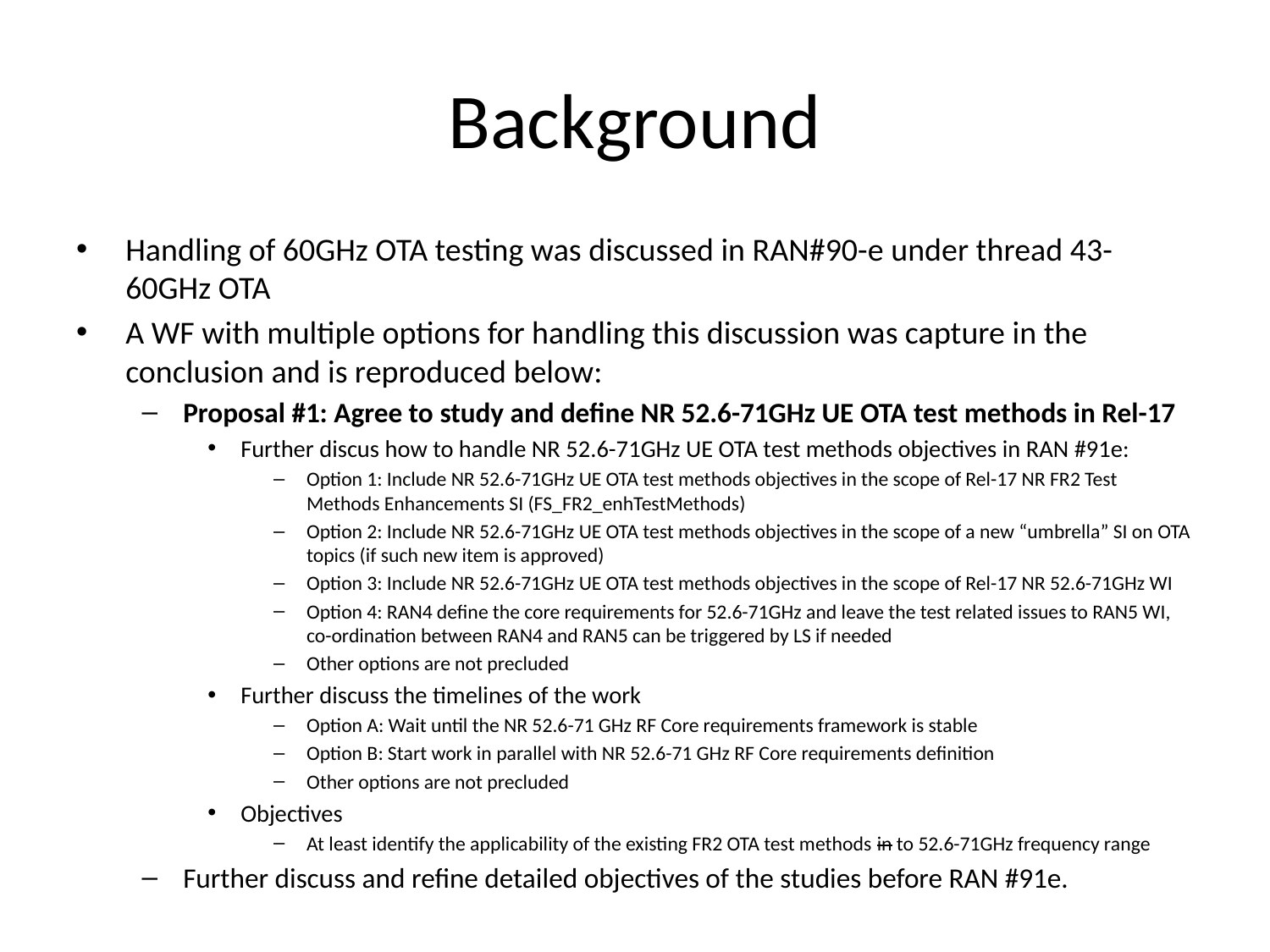

# Background
Handling of 60GHz OTA testing was discussed in RAN#90-e under thread 43- 60GHz OTA
A WF with multiple options for handling this discussion was capture in the conclusion and is reproduced below:
Proposal #1: Agree to study and define NR 52.6-71GHz UE OTA test methods in Rel-17
Further discus how to handle NR 52.6-71GHz UE OTA test methods objectives in RAN #91e:
Option 1: Include NR 52.6-71GHz UE OTA test methods objectives in the scope of Rel-17 NR FR2 Test Methods Enhancements SI (FS_FR2_enhTestMethods)
Option 2: Include NR 52.6-71GHz UE OTA test methods objectives in the scope of a new “umbrella” SI on OTA topics (if such new item is approved)
Option 3: Include NR 52.6-71GHz UE OTA test methods objectives in the scope of Rel-17 NR 52.6-71GHz WI
Option 4: RAN4 define the core requirements for 52.6-71GHz and leave the test related issues to RAN5 WI, co-ordination between RAN4 and RAN5 can be triggered by LS if needed
Other options are not precluded
Further discuss the timelines of the work
Option A: Wait until the NR 52.6-71 GHz RF Core requirements framework is stable
Option B: Start work in parallel with NR 52.6-71 GHz RF Core requirements definition
Other options are not precluded
Objectives
At least identify the applicability of the existing FR2 OTA test methods in to 52.6-71GHz frequency range
Further discuss and refine detailed objectives of the studies before RAN #91e.